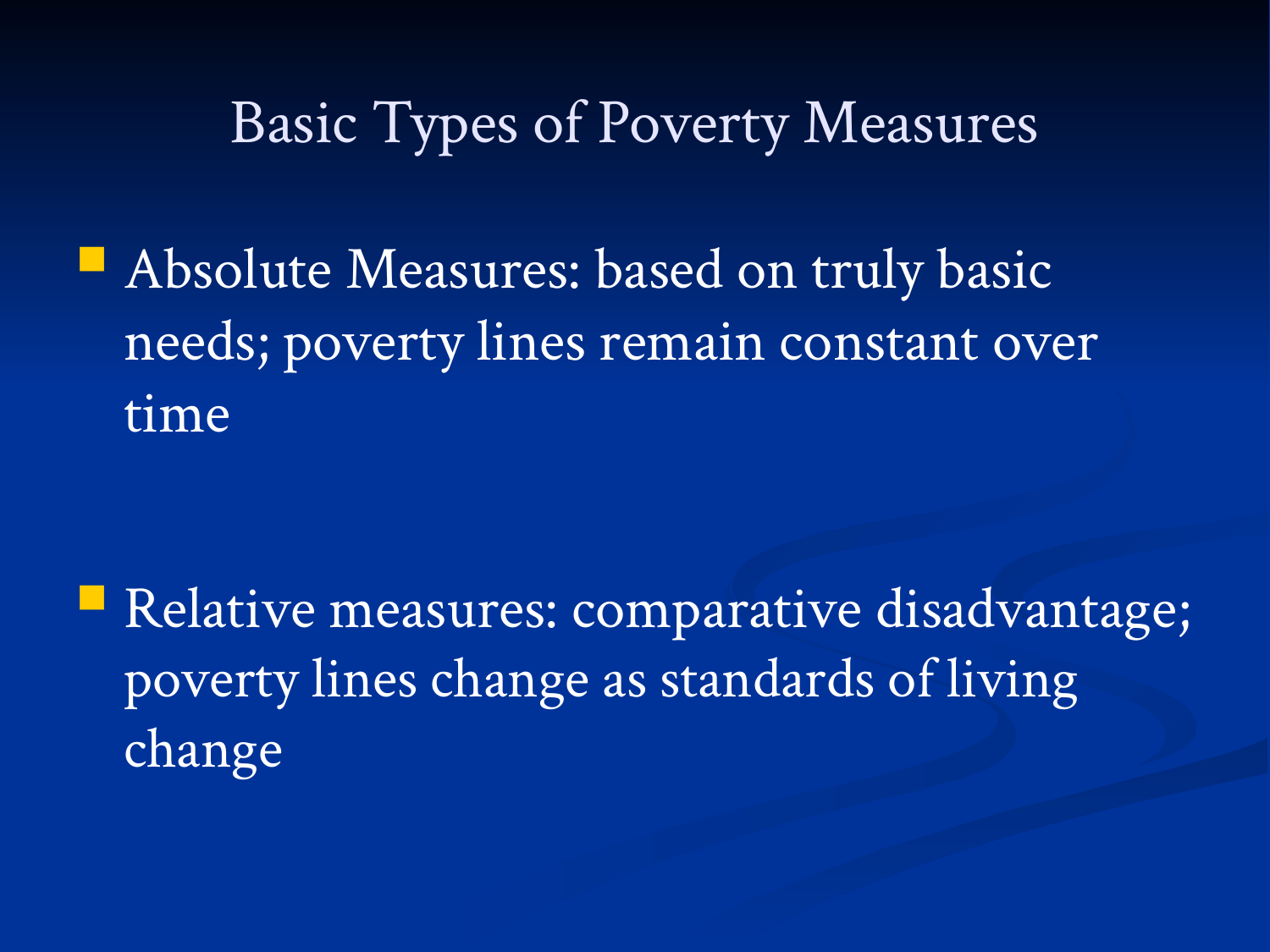

Basic Types of Poverty Measures
# Absolute Measures: based on truly basic needs; poverty lines remain constant over time

Relative measures: comparative disadvantage; poverty lines change as standards of living change